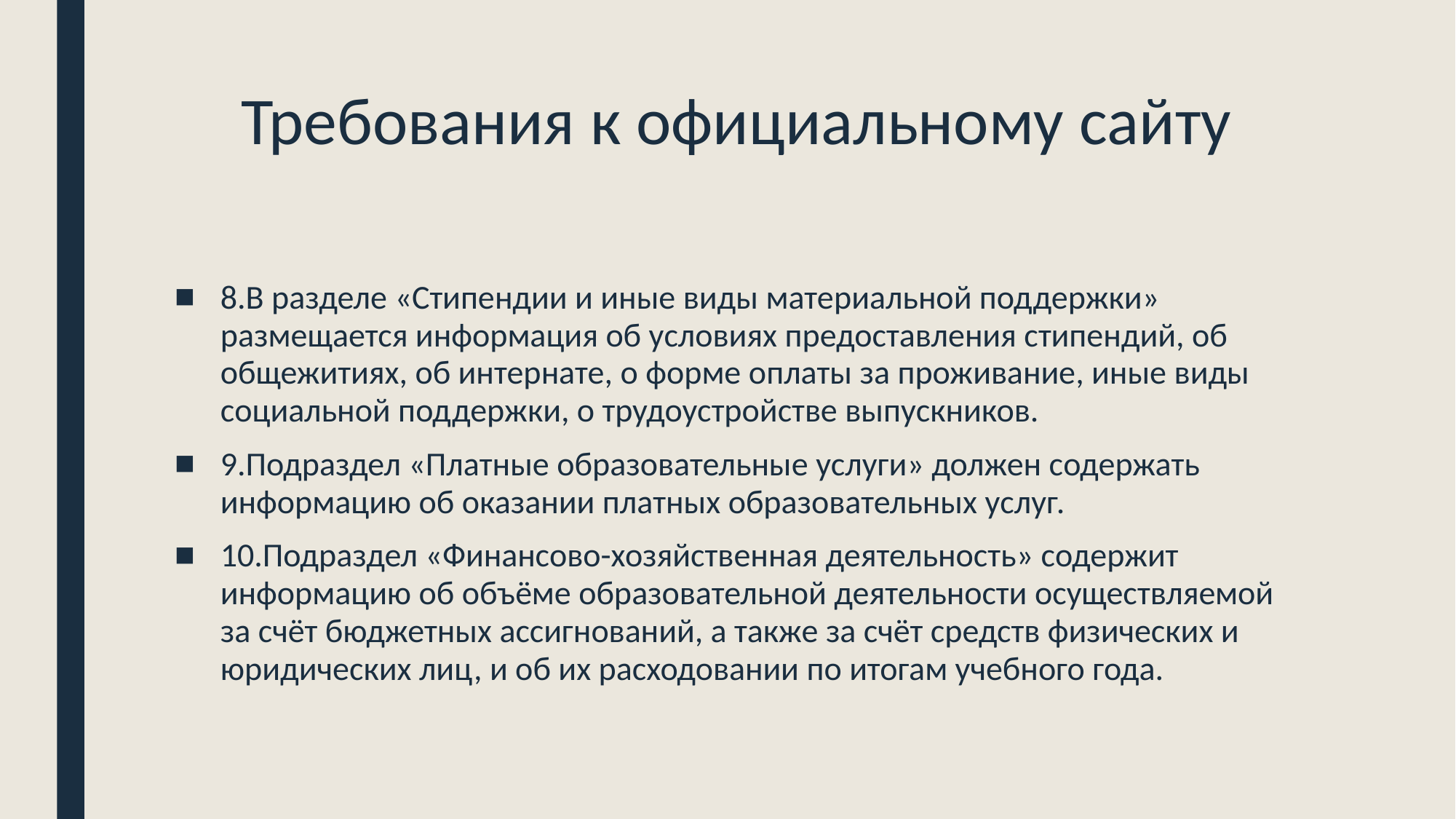

# Требования к официальному сайту
8.В разделе «Стипендии и иные виды материальной поддержки»  размещается информация об условиях предоставления стипендий, об общежитиях, об интернате, о форме оплаты за проживание, иные виды социальной поддержки, о трудоустройстве выпускников.
9.Подраздел «Платные образовательные услуги» должен содержать информацию об оказании платных образовательных услуг.
10.Подраздел «Финансово-хозяйственная деятельность» содержит информацию об объёме образовательной деятельности осуществляемой за счёт бюджетных ассигнований, а также за счёт средств физических и юридических лиц, и об их расходовании по итогам учебного года.